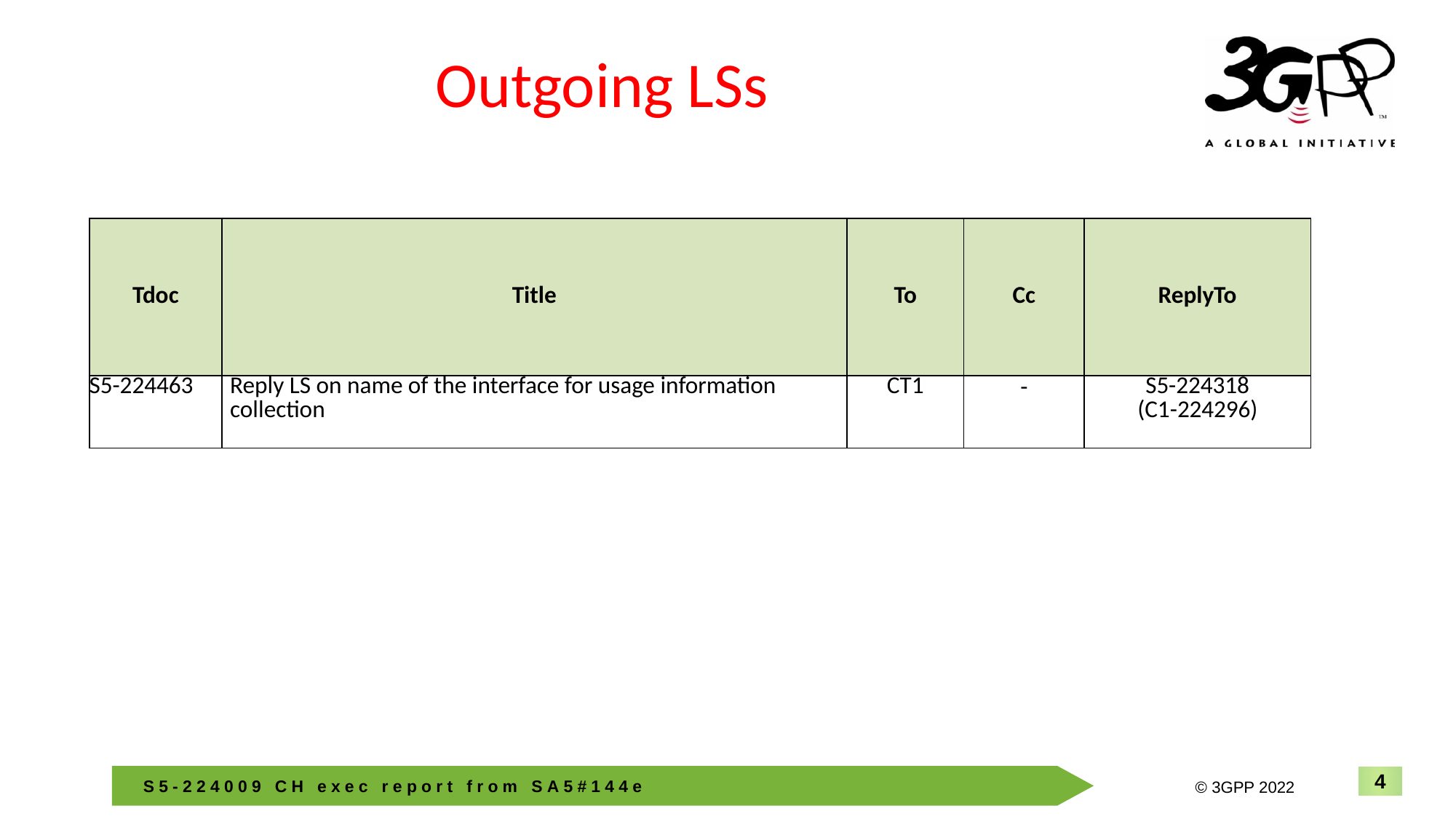

# Outgoing LSs
| Tdoc | Title | To | Cc | ReplyTo |
| --- | --- | --- | --- | --- |
| S5-224463 | Reply LS on name of the interface for usage information collection | CT1 | - | S5-224318 (C1-224296) |